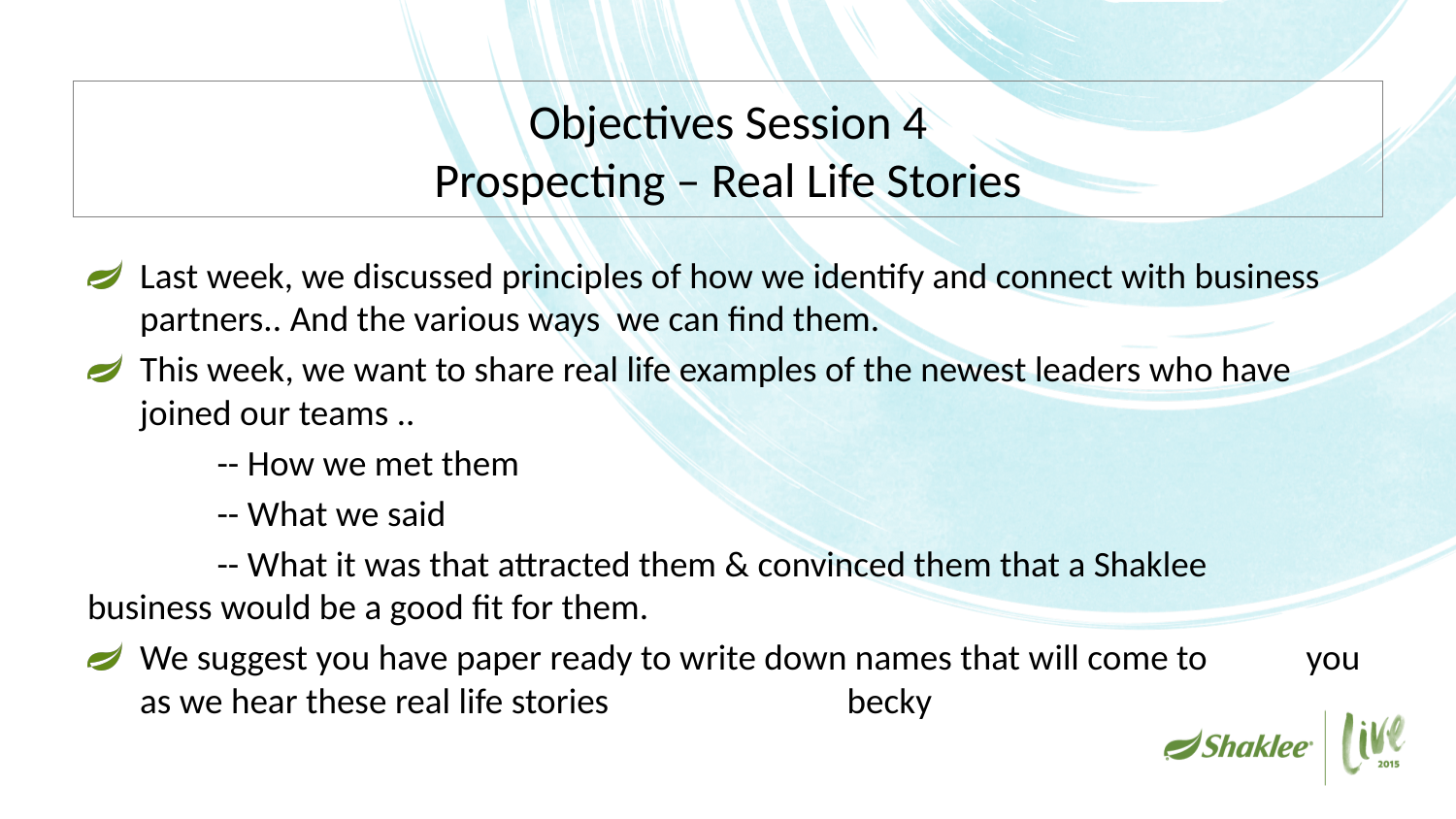

# Objectives Session 4 Prospecting – Real Life Stories
Last week, we discussed principles of how we identify and connect with business partners.. And the various ways  we can find them.
This week, we want to share real life examples of the newest leaders who have joined our teams ..
	-- How we met them
	-- What we said
	-- What it was that attracted them & convinced them that a Shaklee 			business would be a good fit for them.
We suggest you have paper ready to write down names that will come to 	you as we hear these real life stories                             becky